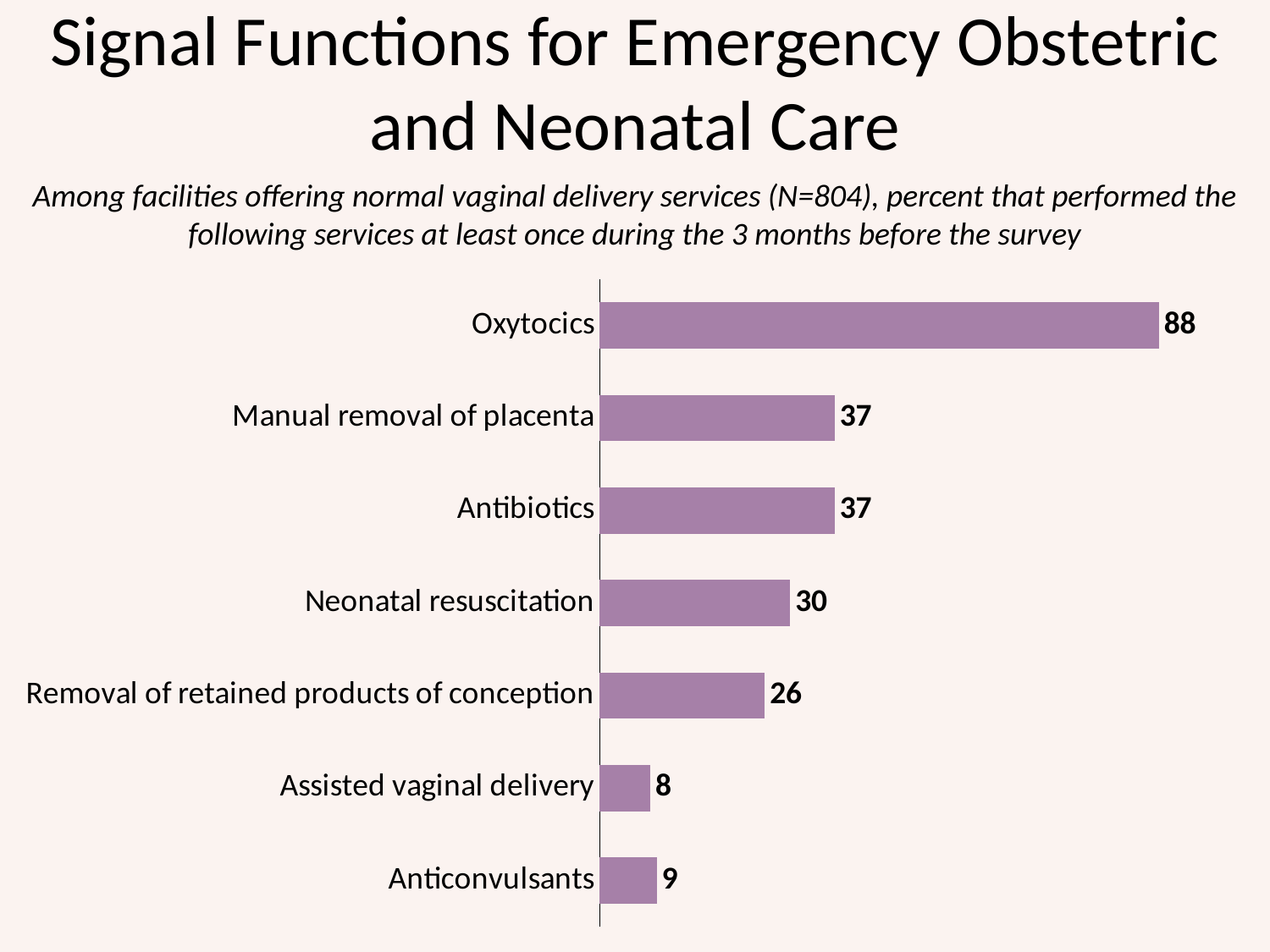

# Signal Functions for Emergency Obstetric and Neonatal Care
Among facilities offering normal vaginal delivery services (N=804), percent that performed the following services at least once during the 3 months before the survey

### Chart

| Category | Series 1 |
|---|---|
| Anticonvulsants | 9.0 |
| Assisted vaginal delivery | 8.0 |
| Removal of retained products of conception | 26.0 |
| Neonatal resuscitation | 30.0 |
| Antibiotics | 37.0 |
| Manual removal of placenta | 37.0 |
| Oxytocics | 88.0 |